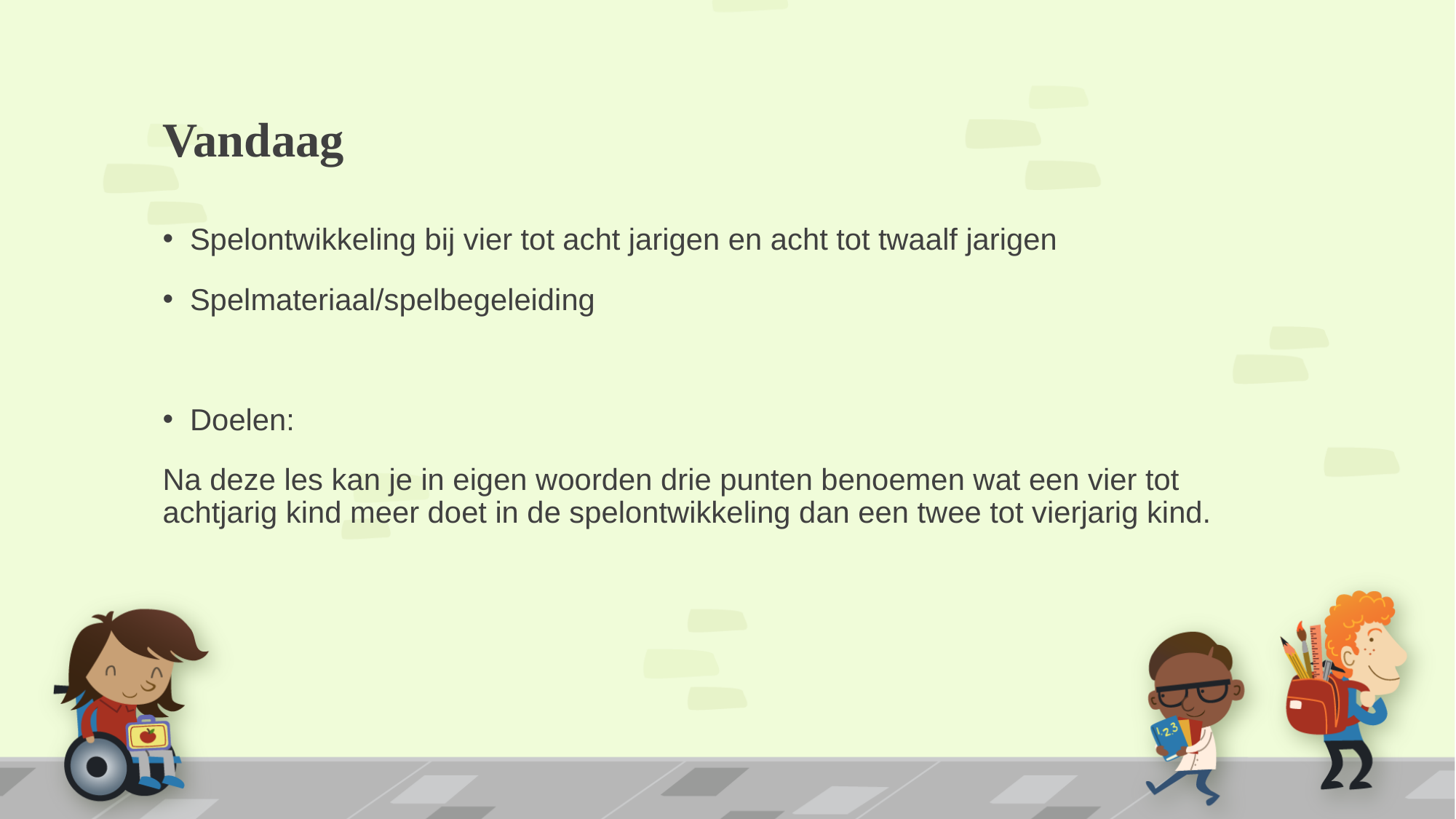

# Vandaag
Spelontwikkeling bij vier tot acht jarigen en acht tot twaalf jarigen
Spelmateriaal/spelbegeleiding

Doelen:
Na deze les kan je in eigen woorden drie punten benoemen wat een vier tot achtjarig kind meer doet in de spelontwikkeling dan een twee tot vierjarig kind.